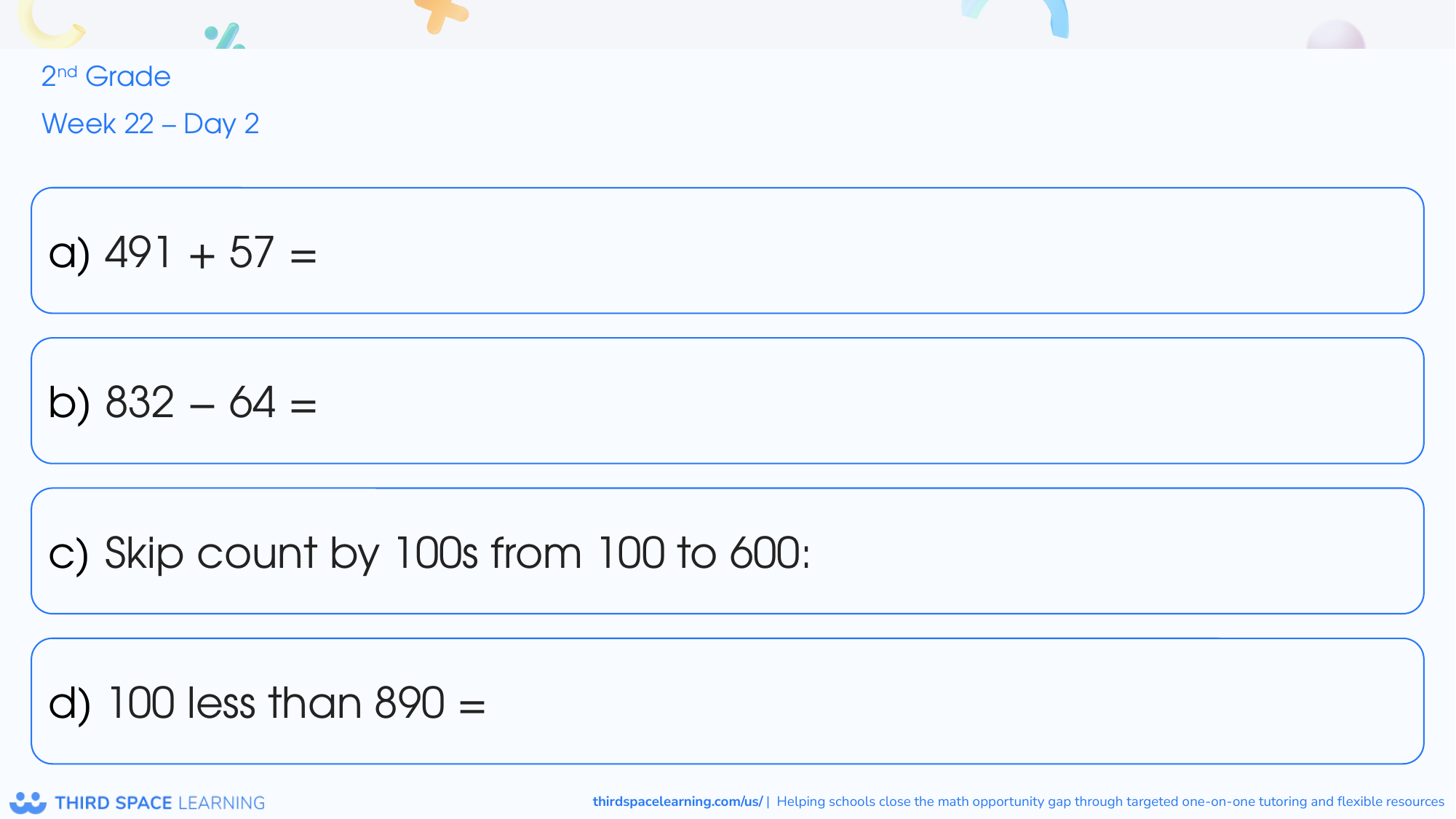

2nd Grade
Week 22 – Day 2
491 + 57 =
832 − 64 =
Skip count by 100s from 100 to 600:
100 less than 890 =